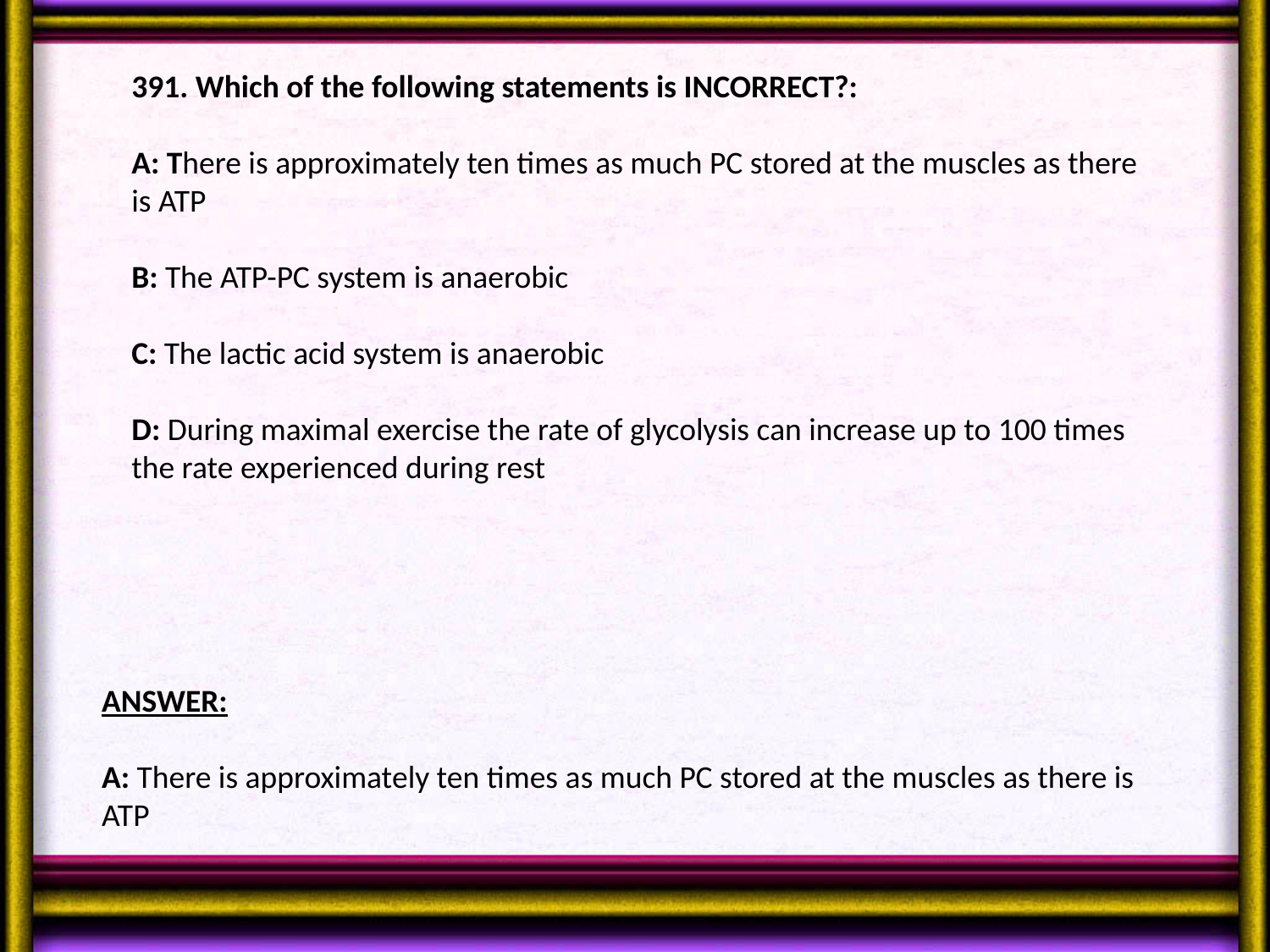

391. Which of the following statements is INCORRECT?:

A: There is approximately ten times as much PC stored at the muscles as there is ATP
B: The ATP-PC system is anaerobic
C: The lactic acid system is anaerobic
D: During maximal exercise the rate of glycolysis can increase up to 100 times the rate experienced during rest
ANSWER:

A: There is approximately ten times as much PC stored at the muscles as there is ATP